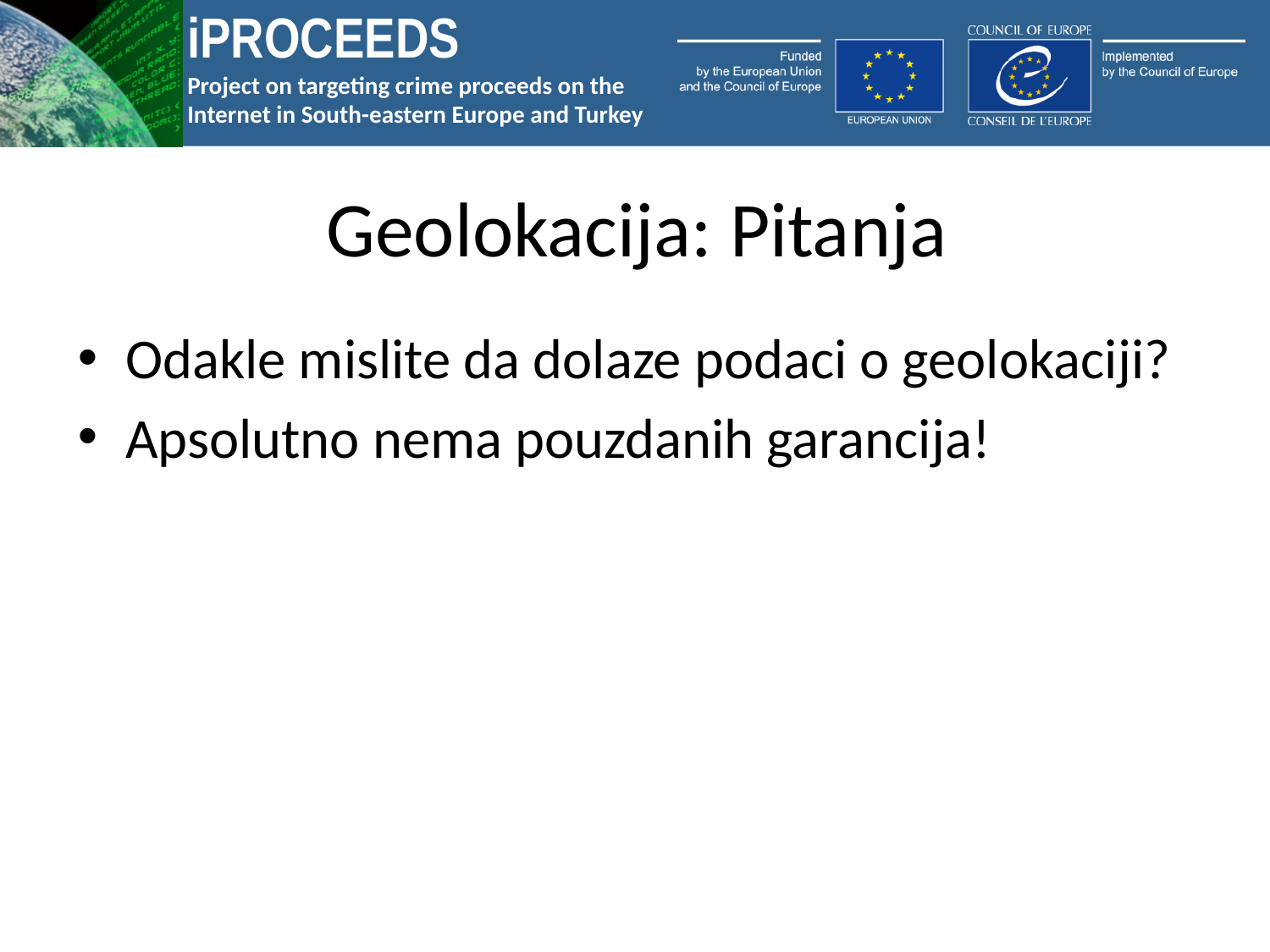

# Geolokacija: Pitanja
Odakle mislite da dolaze podaci o geolokaciji?
Apsolutno nema pouzdanih garancija!